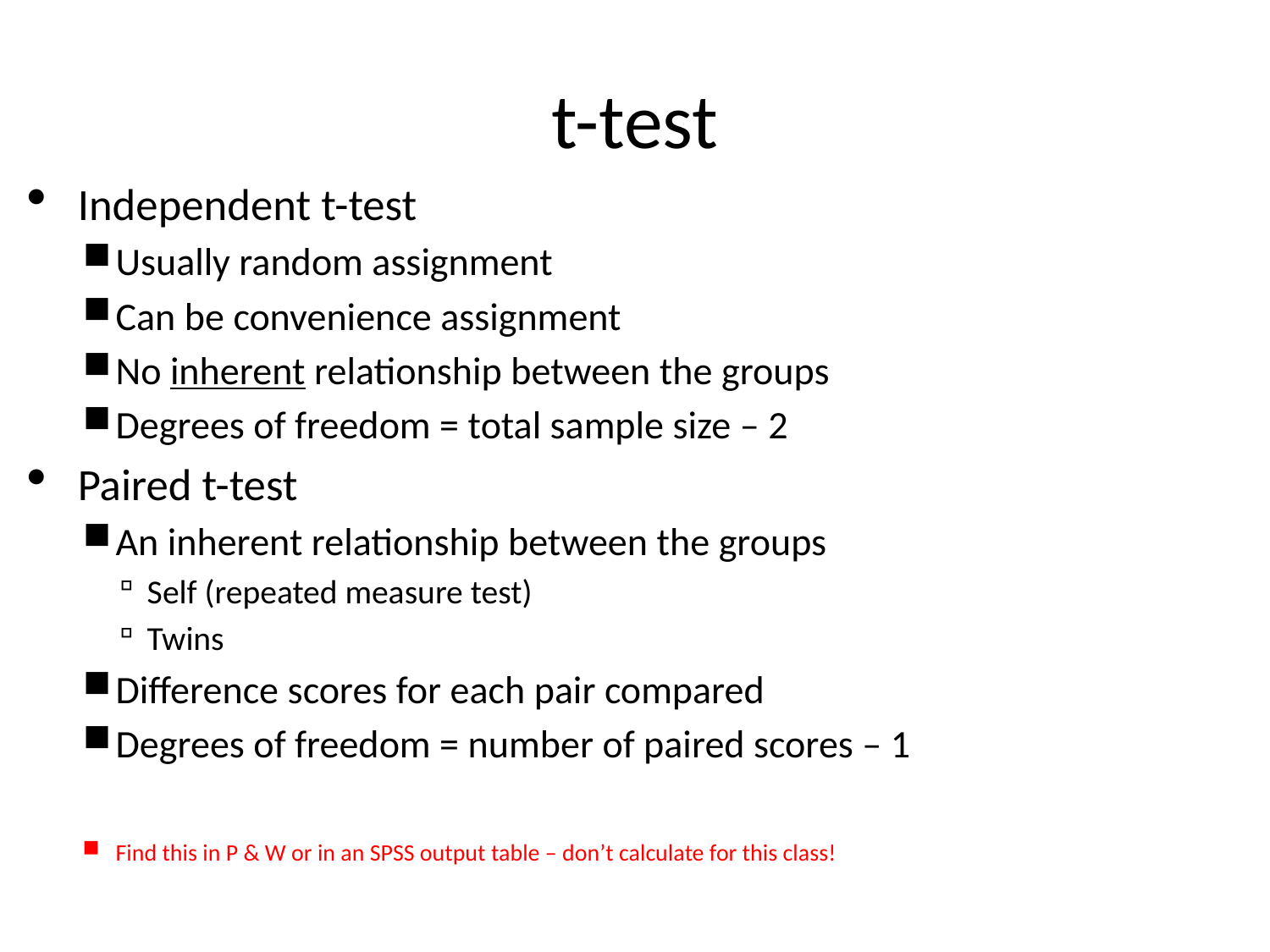

# t-test
Independent t-test
Usually random assignment
Can be convenience assignment
No inherent relationship between the groups
Degrees of freedom = total sample size – 2
Paired t-test
An inherent relationship between the groups
Self (repeated measure test)
Twins
Difference scores for each pair compared
Degrees of freedom = number of paired scores – 1

Find this in P & W or in an SPSS output table – don’t calculate for this class!